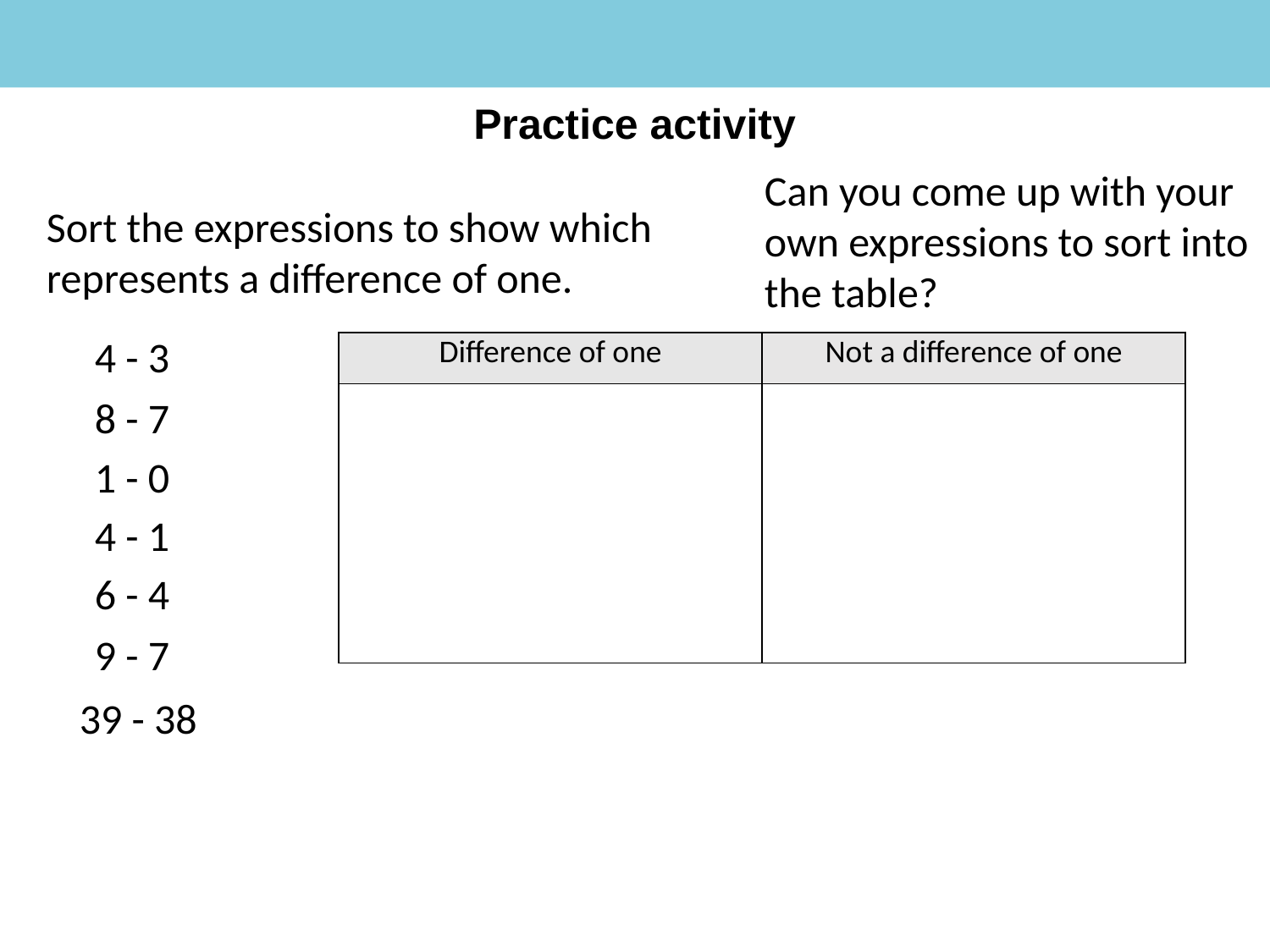

Practice activity
Can you come up with your own expressions to sort into the table?
Sort the expressions to show which represents a difference of one.
4 - 3
| Difference of one | Not a difference of one |
| --- | --- |
|  |  |
8 - 7
1 - 0
4 - 1
6 - 4
9 - 7
39 - 38